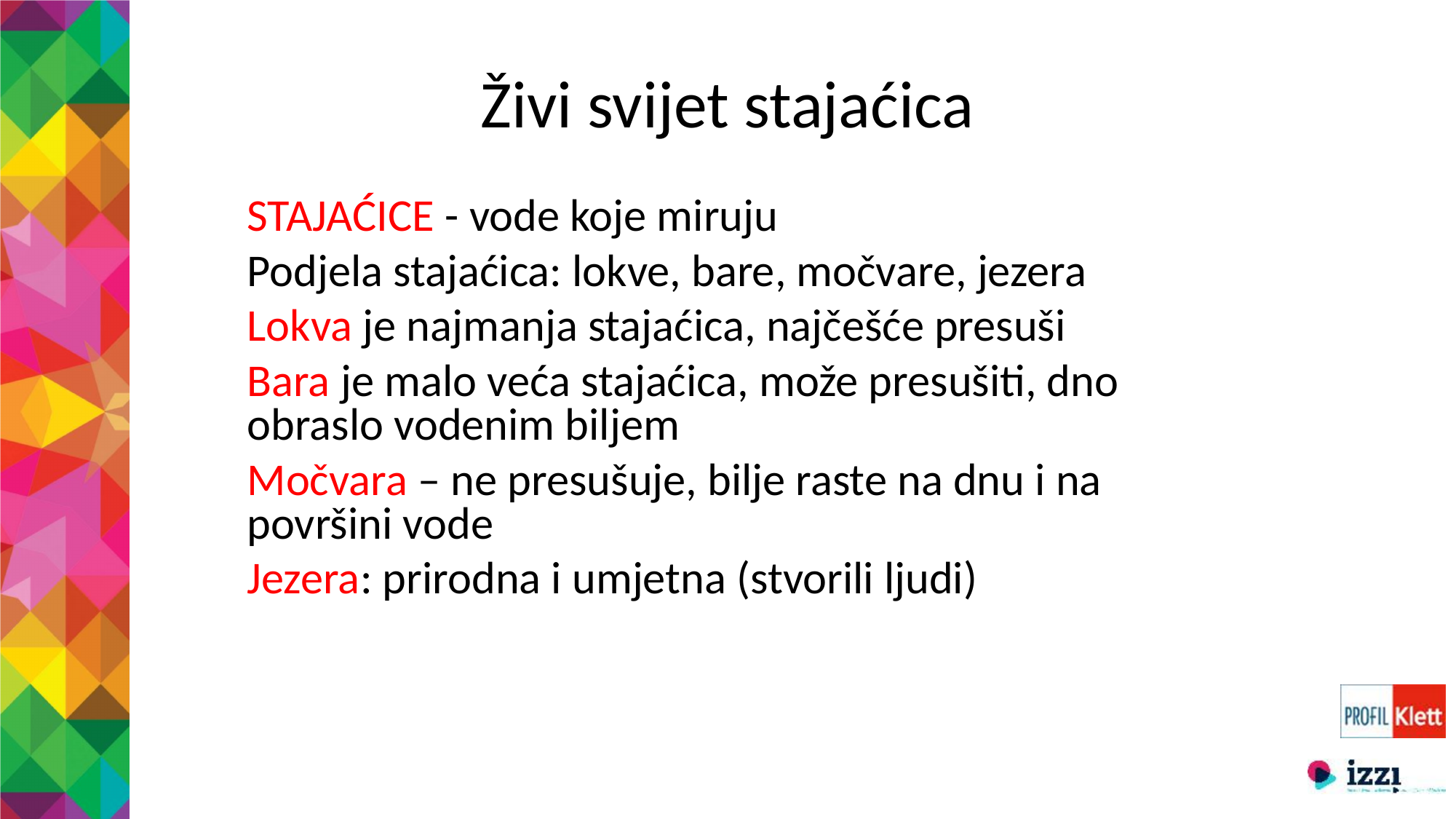

Živi svijet stajaćica
STAJAĆICE - vode koje miruju
Podjela stajaćica: lokve, bare, močvare, jezera
Lokva je najmanja stajaćica, najčešće presuši
Bara je malo veća stajaćica, može presušiti, dno obraslo vodenim biljem
Močvara – ne presušuje, bilje raste na dnu i na površini vode
Jezera: prirodna i umjetna (stvorili ljudi)